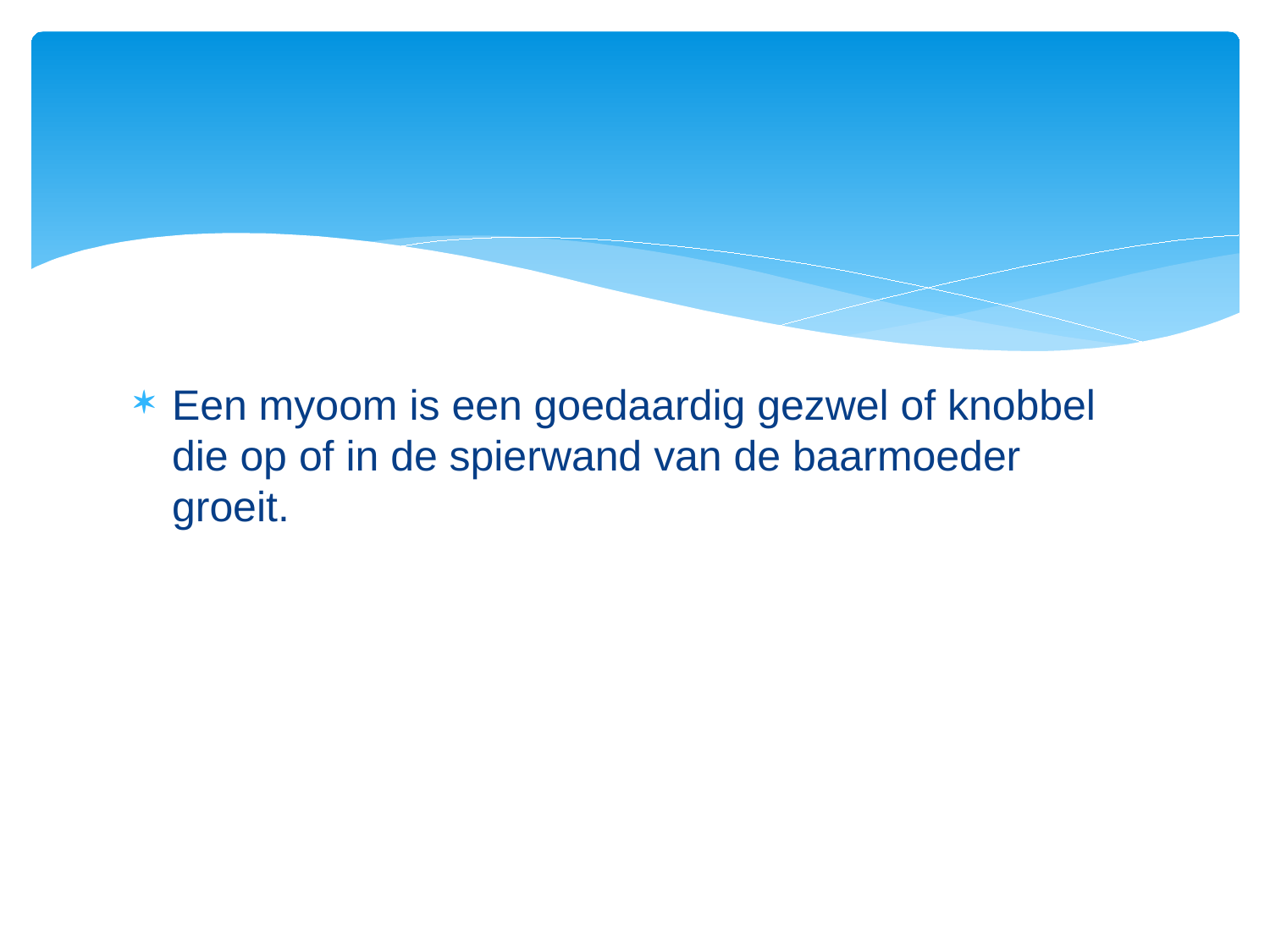

#
Een myoom is een goedaardig gezwel of knobbel die op of in de spierwand van de baarmoeder groeit.